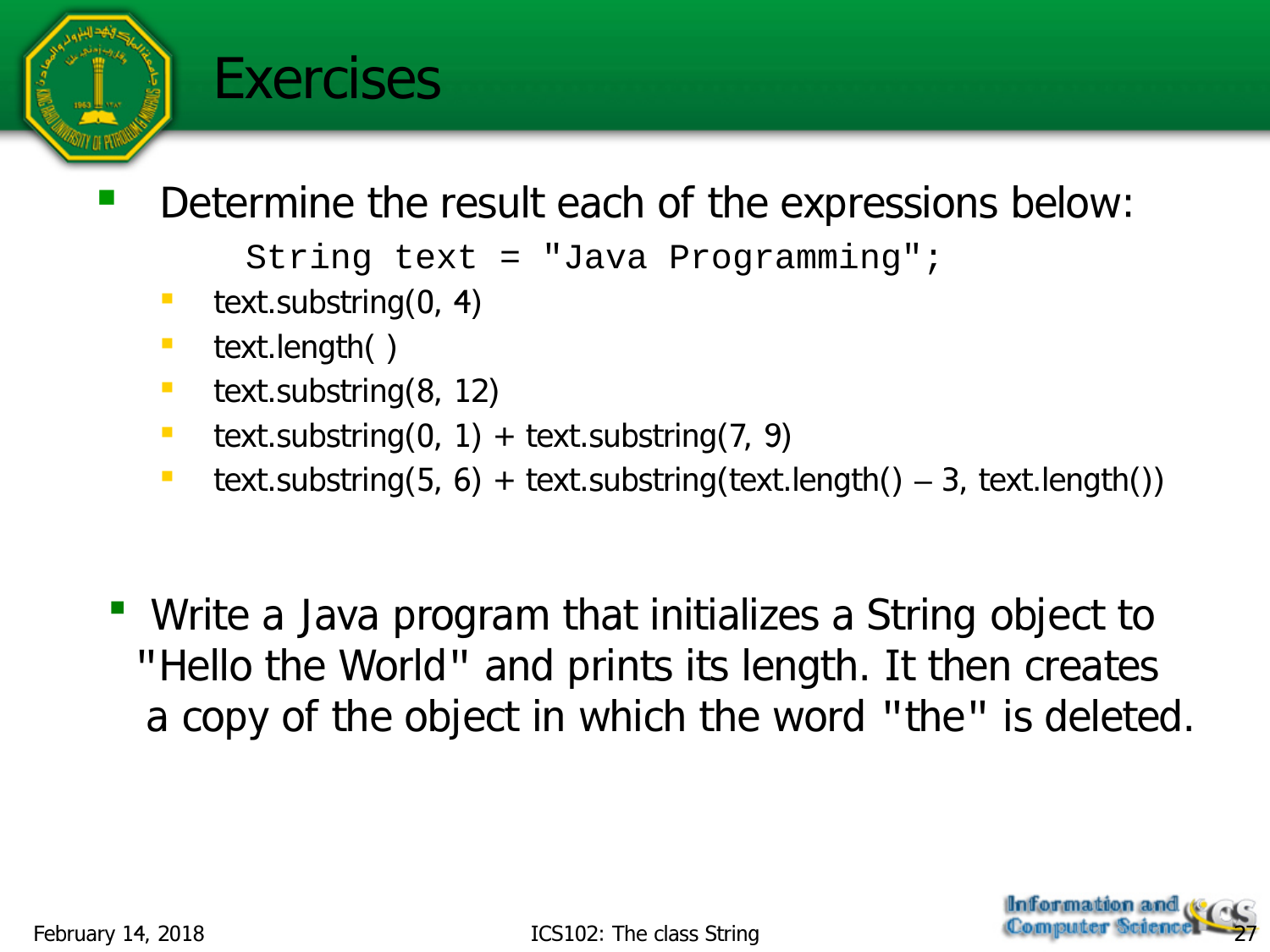

# Exercises
Determine the result each of the expressions below:
    String text = "Java Programming";
text.substring(0, 4)
text.length( )
text.substring(8, 12)
text.substring(0, 1) + text.substring(7, 9)
text.substring(5, 6) + text.substring(text.length() – 3, text.length())
 Write a Java program that initializes a String object to
  "Hello the World" and prints its length. It then creates
   a copy of the object in which the word "the" is deleted.
February 14, 2018
ICS102: The class String
27